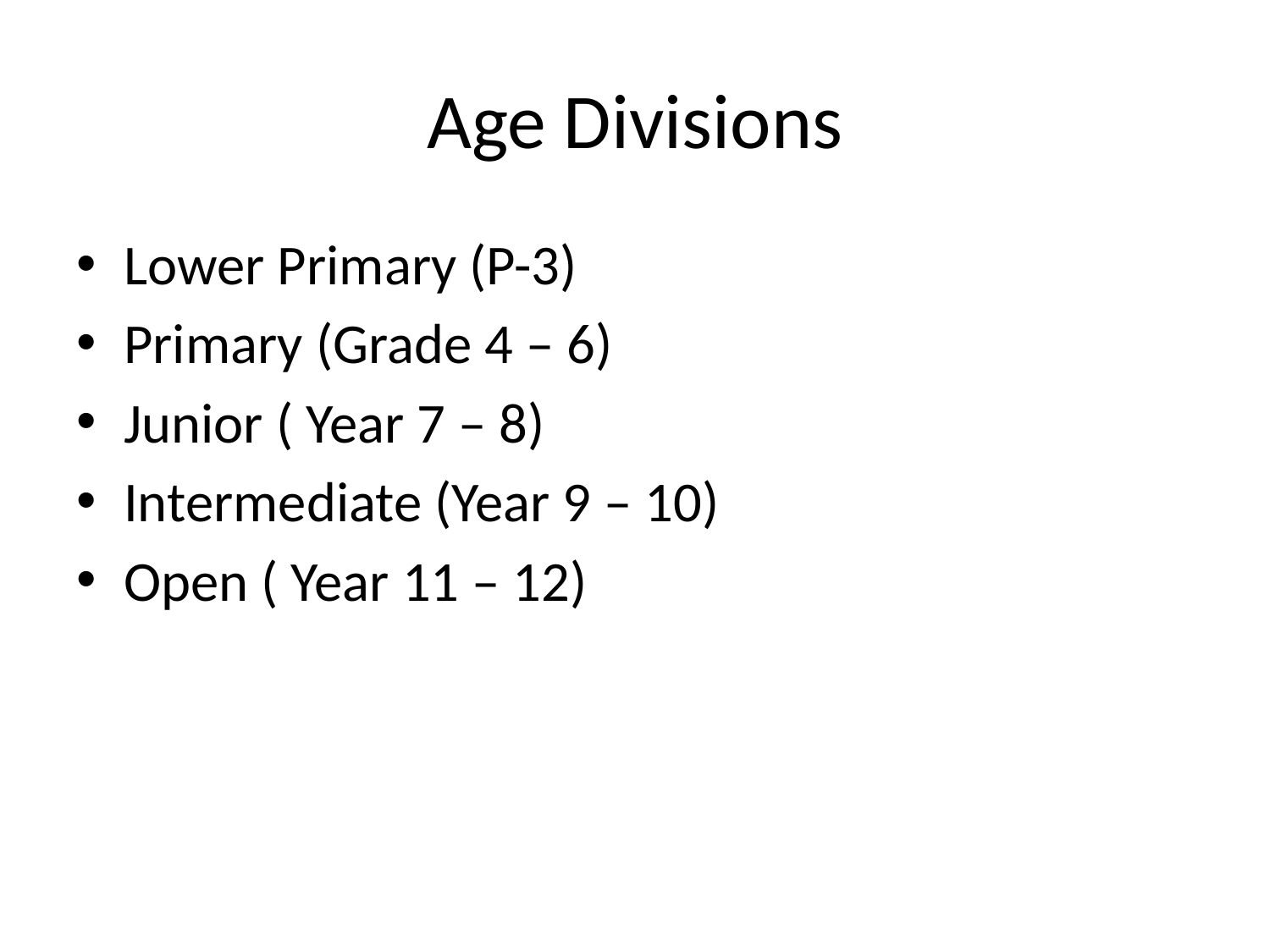

# Age Divisions
Lower Primary (P-3)
Primary (Grade 4 – 6)
Junior ( Year 7 – 8)
Intermediate (Year 9 – 10)
Open ( Year 11 – 12)